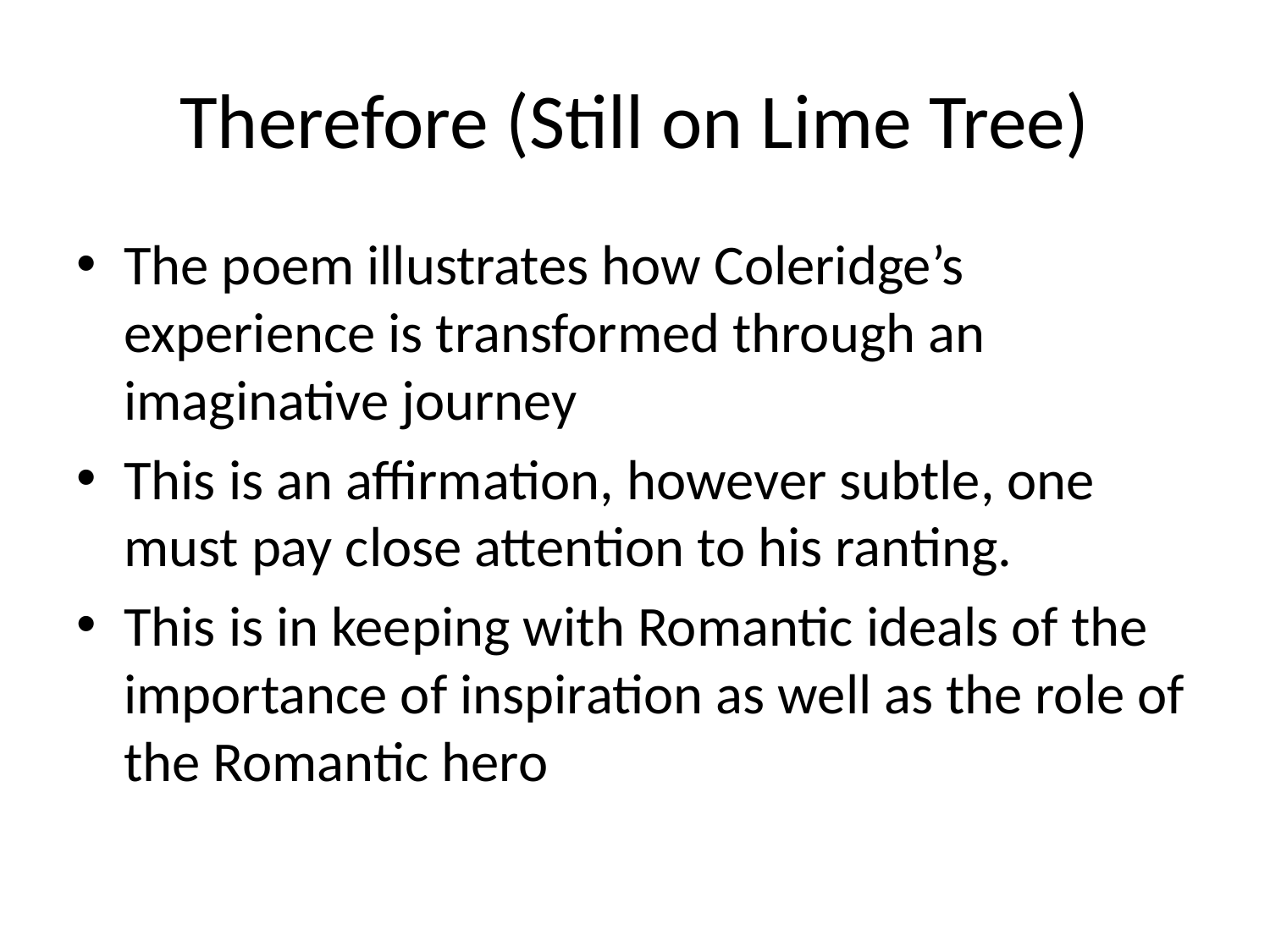

# Therefore (Still on Lime Tree)
The poem illustrates how Coleridge’s experience is transformed through an imaginative journey
This is an affirmation, however subtle, one must pay close attention to his ranting.
This is in keeping with Romantic ideals of the importance of inspiration as well as the role of the Romantic hero